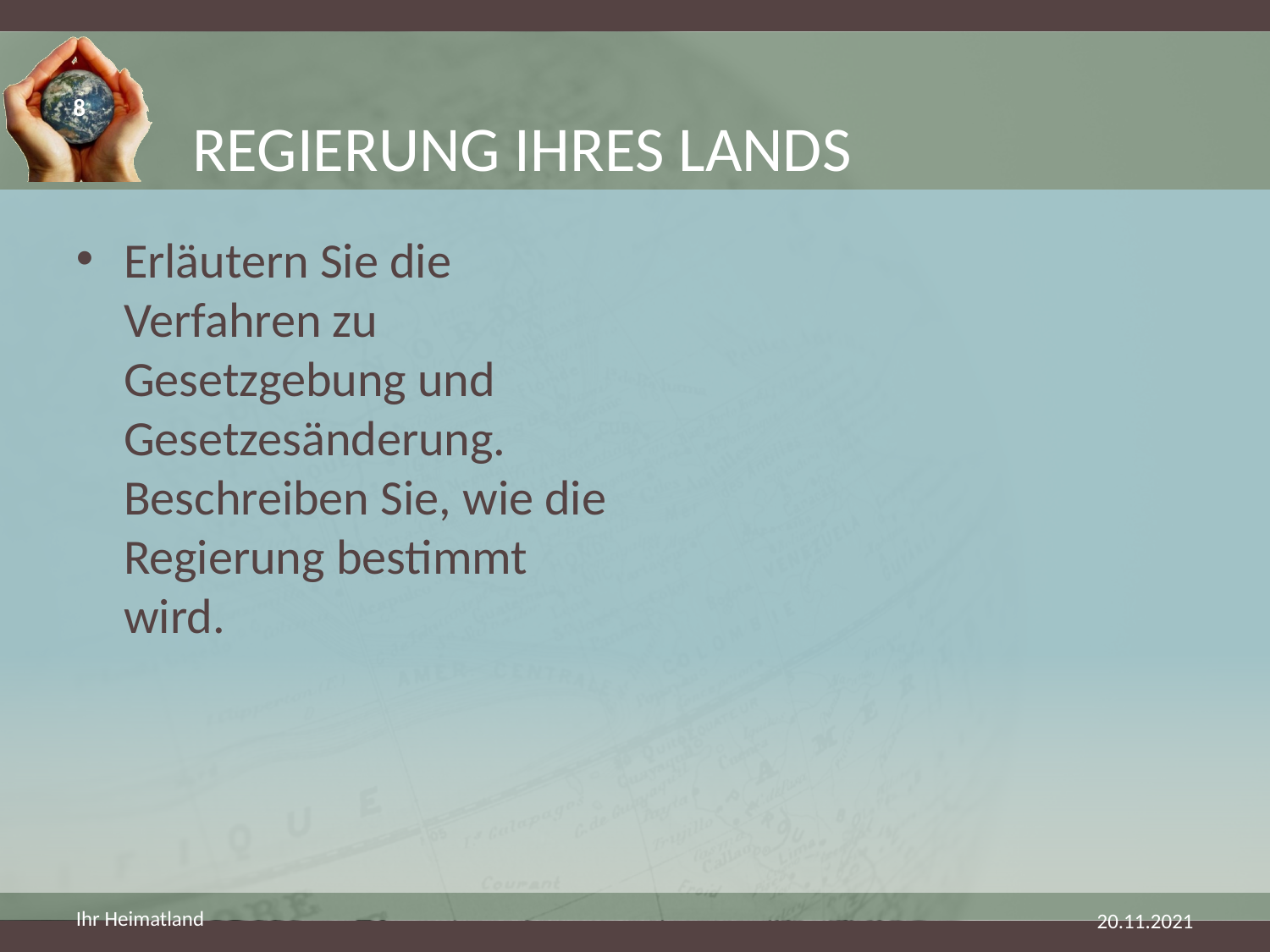

# Regierung Ihres Lands
8
Erläutern Sie die Verfahren zu Gesetzgebung und Gesetzesänderung. Beschreiben Sie, wie die Regierung bestimmt wird.

Ihr Heimatland
20.11.2021